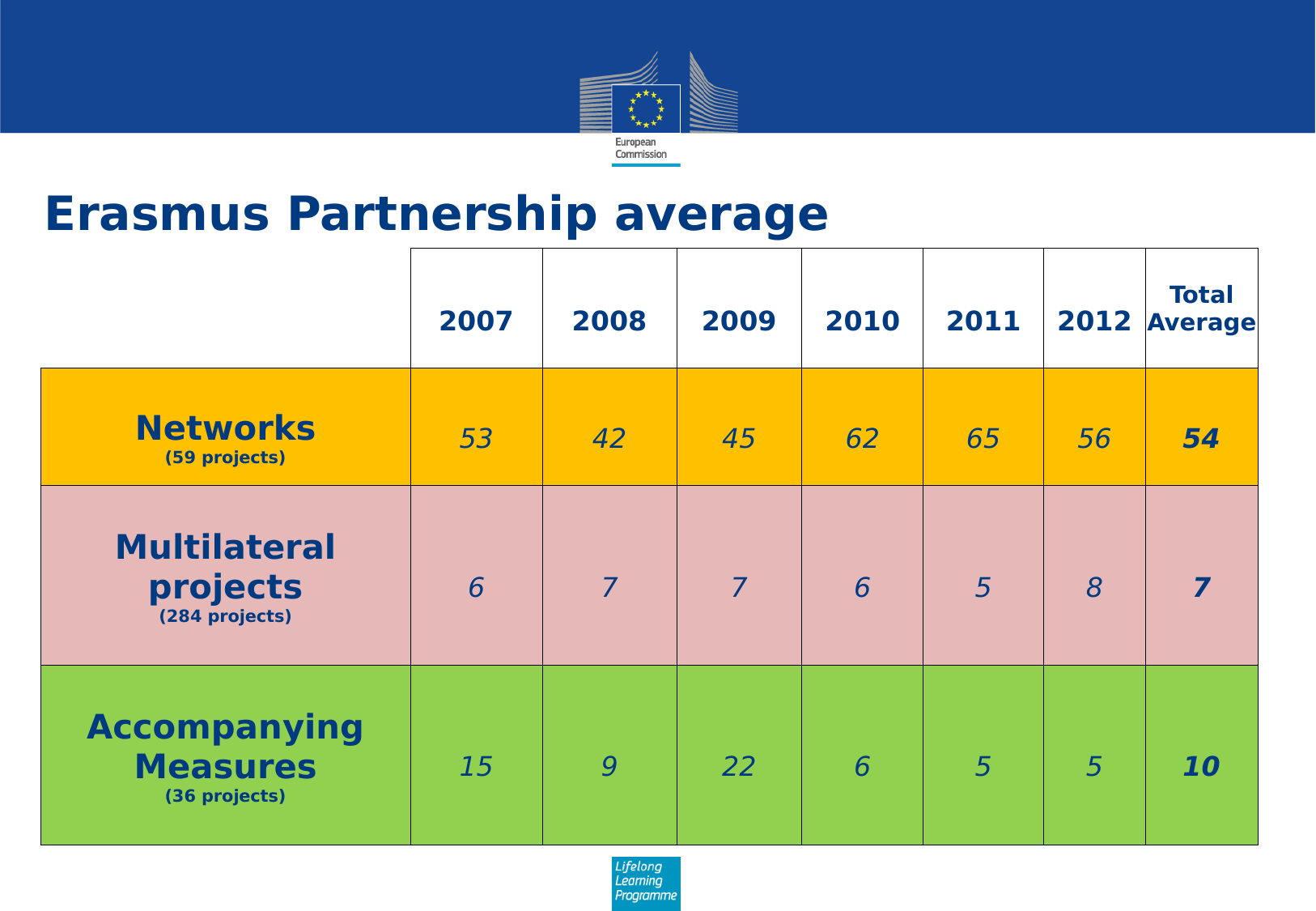

# Erasmus Partnership average
|  | 2007 | 2008 | 2009 | 2010 | 2011 | 2012 | Total Average |
| --- | --- | --- | --- | --- | --- | --- | --- |
| Networks (59 projects) | 53 | 42 | 45 | 62 | 65 | 56 | 54 |
| Multilateral projects (284 projects) | 6 | 7 | 7 | 6 | 5 | 8 | 7 |
| Accompanying Measures (36 projects) | 15 | 9 | 22 | 6 | 5 | 5 | 10 |